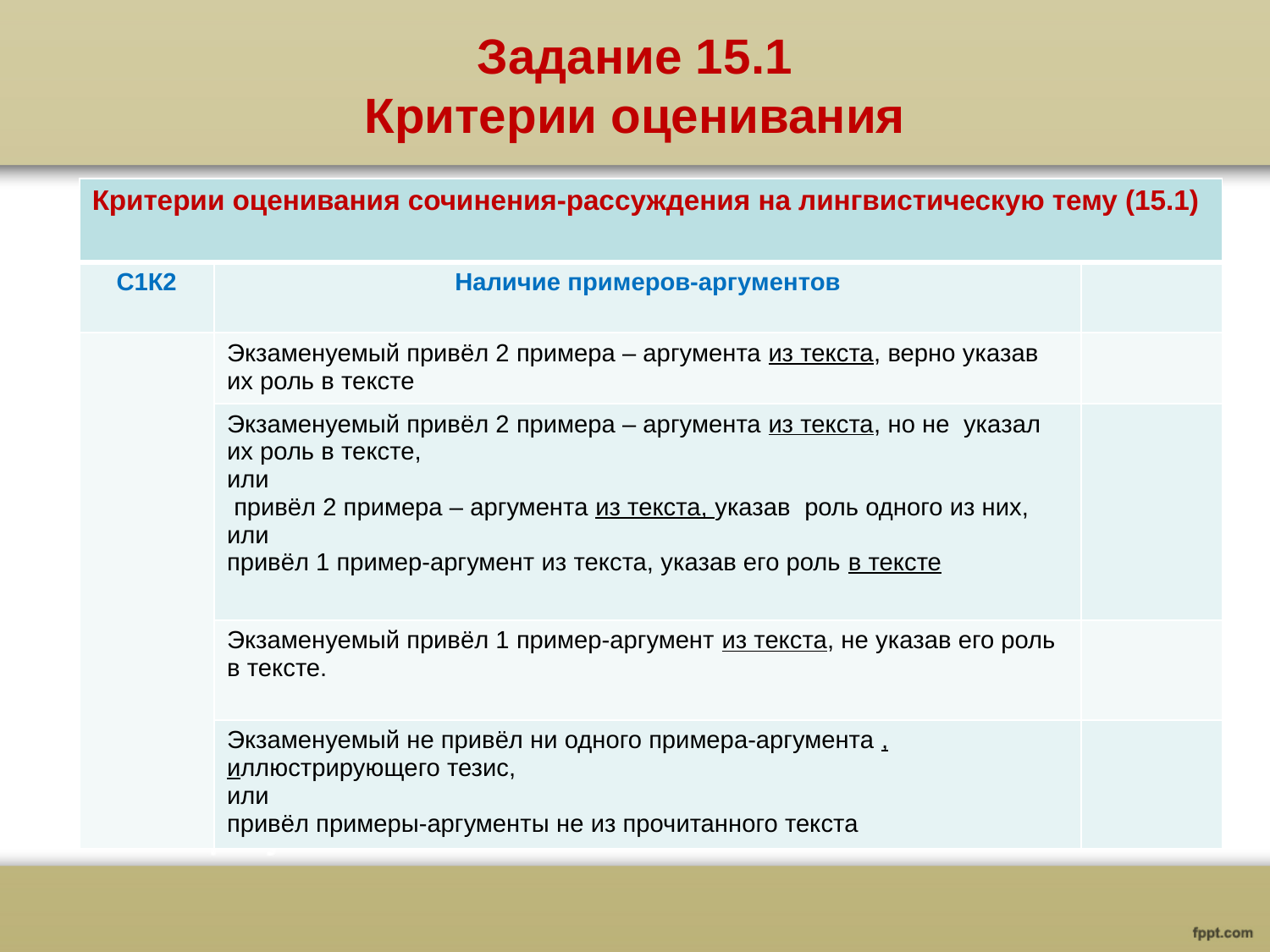

# Задание 15.1 Критерии оценивания
| Критерии оценивания сочинения-рассуждения на лингвистическую тему (15.1) |  |  |
| --- | --- | --- |
| С1К2 | Наличие примеров-аргументов |  |
|  | Экзаменуемый привёл 2 примера – аргумента из текста, верно указав их роль в тексте |  |
|  | Экзаменуемый привёл 2 примера – аргумента из текста, но не указал их роль в тексте, или привёл 2 примера – аргумента из текста, указав роль одного из них, или привёл 1 пример-аргумент из текста, указав его роль в тексте |  |
|  | Экзаменуемый привёл 1 пример-аргумент из текста, не указав его роль в тексте. |  |
|  | Экзаменуемый не привёл ни одного примера-аргумента , иллюстрирующего тезис, или привёл примеры-аргументы не из прочитанного текста |  |